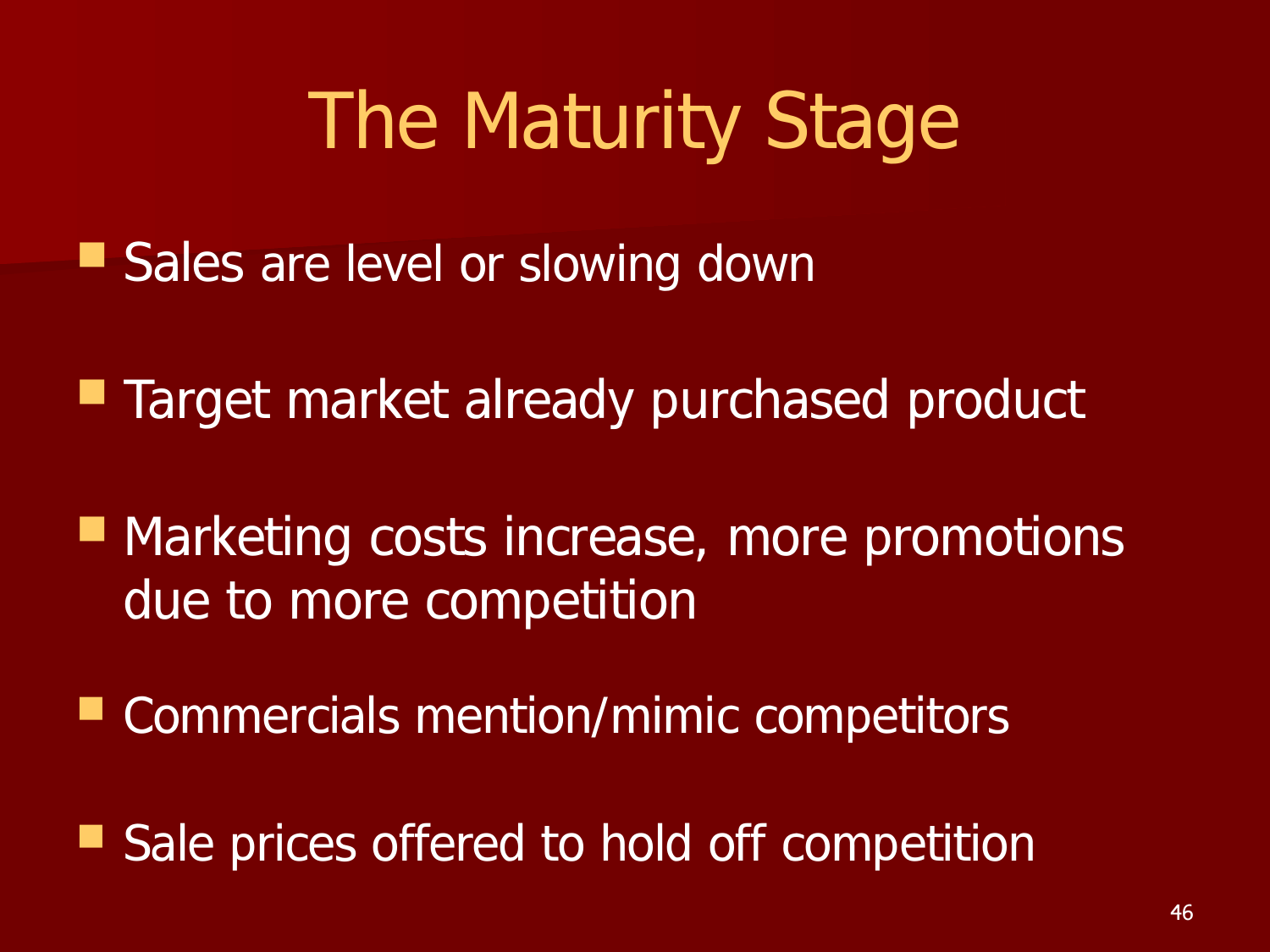

# The Maturity Stage
Sales are level or slowing down

Target market already purchased product

Marketing costs increase, more promotions due to more competition

Commercials mention/mimic competitors

Sale prices offered to hold off competition

46